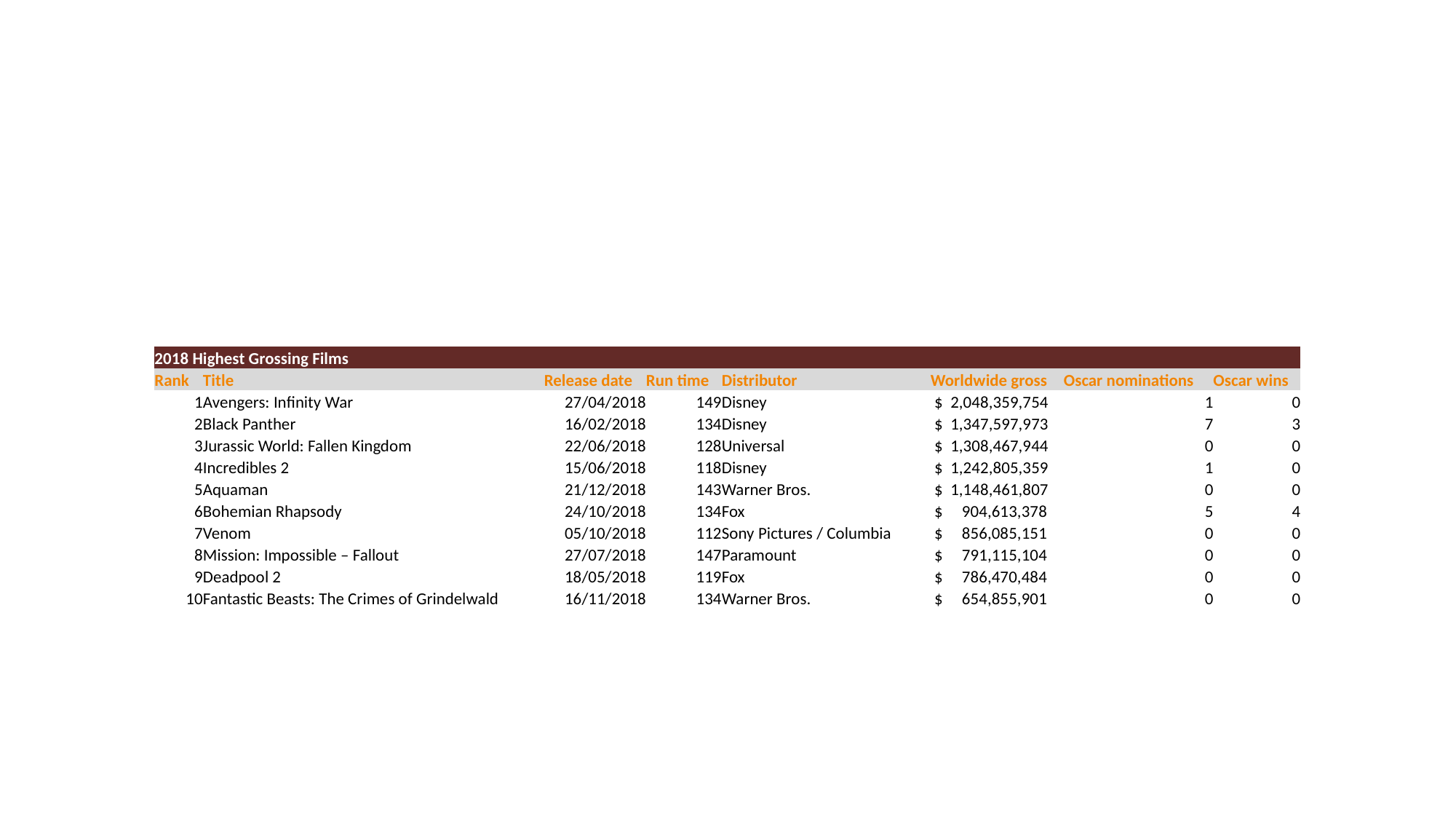

| 2018 Highest Grossing Films |  |  |  |  |  |  |  |
| --- | --- | --- | --- | --- | --- | --- | --- |
| Rank | Title | Release date | Run time | Distributor | Worldwide gross | Oscar nominations | Oscar wins |
| 1 | Avengers: Infinity War | 27/04/2018 | 149 | Disney | $ 2,048,359,754 | 1 | 0 |
| 2 | Black Panther | 16/02/2018 | 134 | Disney | $ 1,347,597,973 | 7 | 3 |
| 3 | Jurassic World: Fallen Kingdom | 22/06/2018 | 128 | Universal | $ 1,308,467,944 | 0 | 0 |
| 4 | Incredibles 2 | 15/06/2018 | 118 | Disney | $ 1,242,805,359 | 1 | 0 |
| 5 | Aquaman | 21/12/2018 | 143 | Warner Bros. | $ 1,148,461,807 | 0 | 0 |
| 6 | Bohemian Rhapsody | 24/10/2018 | 134 | Fox | $ 904,613,378 | 5 | 4 |
| 7 | Venom | 05/10/2018 | 112 | Sony Pictures / Columbia | $ 856,085,151 | 0 | 0 |
| 8 | Mission: Impossible – Fallout | 27/07/2018 | 147 | Paramount | $ 791,115,104 | 0 | 0 |
| 9 | Deadpool 2 | 18/05/2018 | 119 | Fox | $ 786,470,484 | 0 | 0 |
| 10 | Fantastic Beasts: The Crimes of Grindelwald | 16/11/2018 | 134 | Warner Bros. | $ 654,855,901 | 0 | 0 |